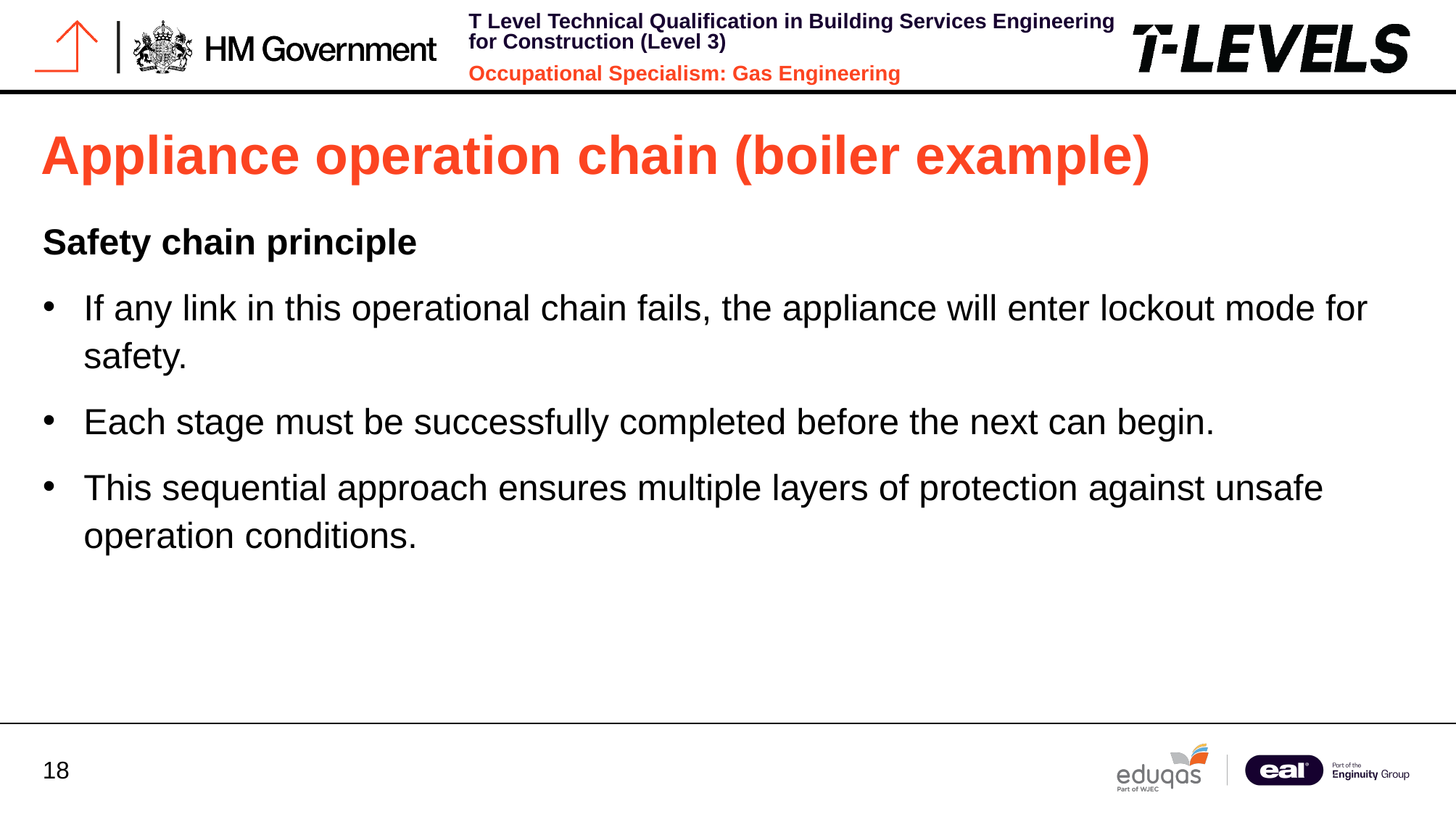

# Appliance operation chain (boiler example)
Safety chain principle
If any link in this operational chain fails, the appliance will enter lockout mode for safety.
Each stage must be successfully completed before the next can begin.
This sequential approach ensures multiple layers of protection against unsafe operation conditions.